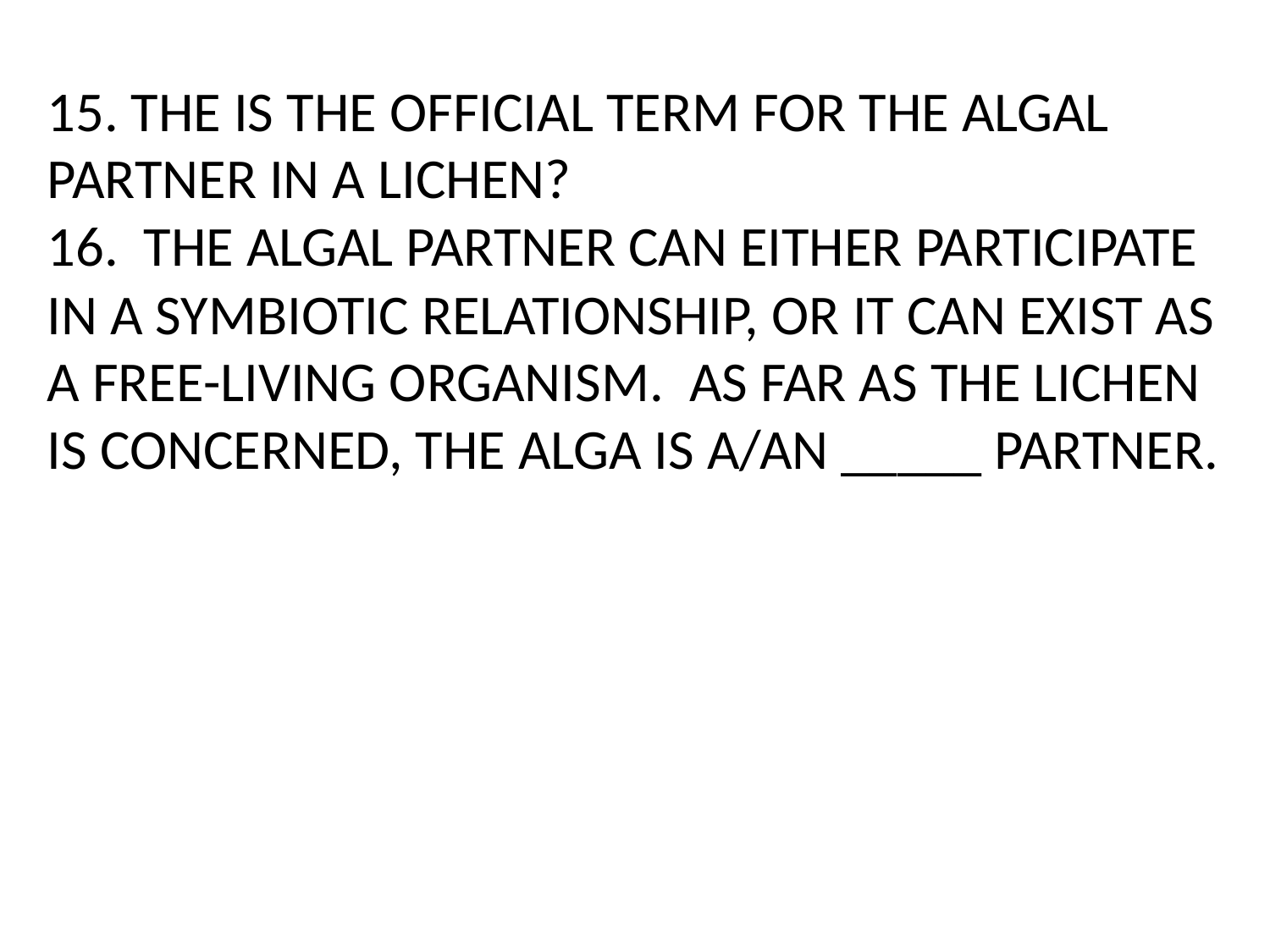

# 15. THE IS THE OFFICIAL TERM FOR THE ALGAL PARTNER IN A LICHEN? 16.  THE ALGAL PARTNER CAN EITHER PARTICIPATE IN A SYMBIOTIC RELATIONSHIP, OR IT CAN EXIST AS A FREE-LIVING ORGANISM.  AS FAR AS THE LICHEN IS CONCERNED, THE ALGA IS A/AN _____ PARTNER.